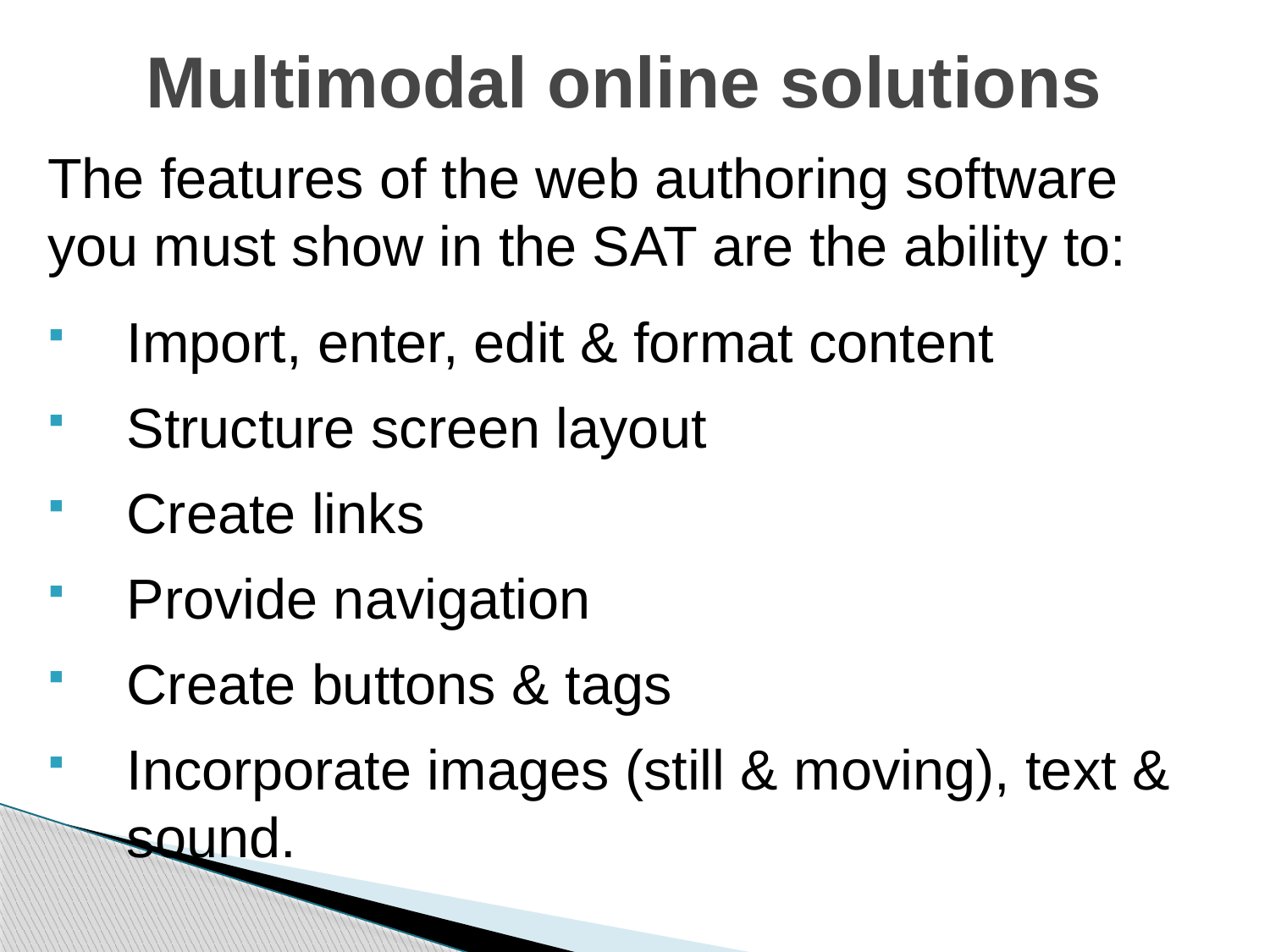

# Multimodal online solutions
The features of the web authoring software you must show in the SAT are the ability to:
Import, enter, edit & format content
Structure screen layout
Create links
Provide navigation
Create buttons & tags
Incorporate images (still & moving), text & sound.